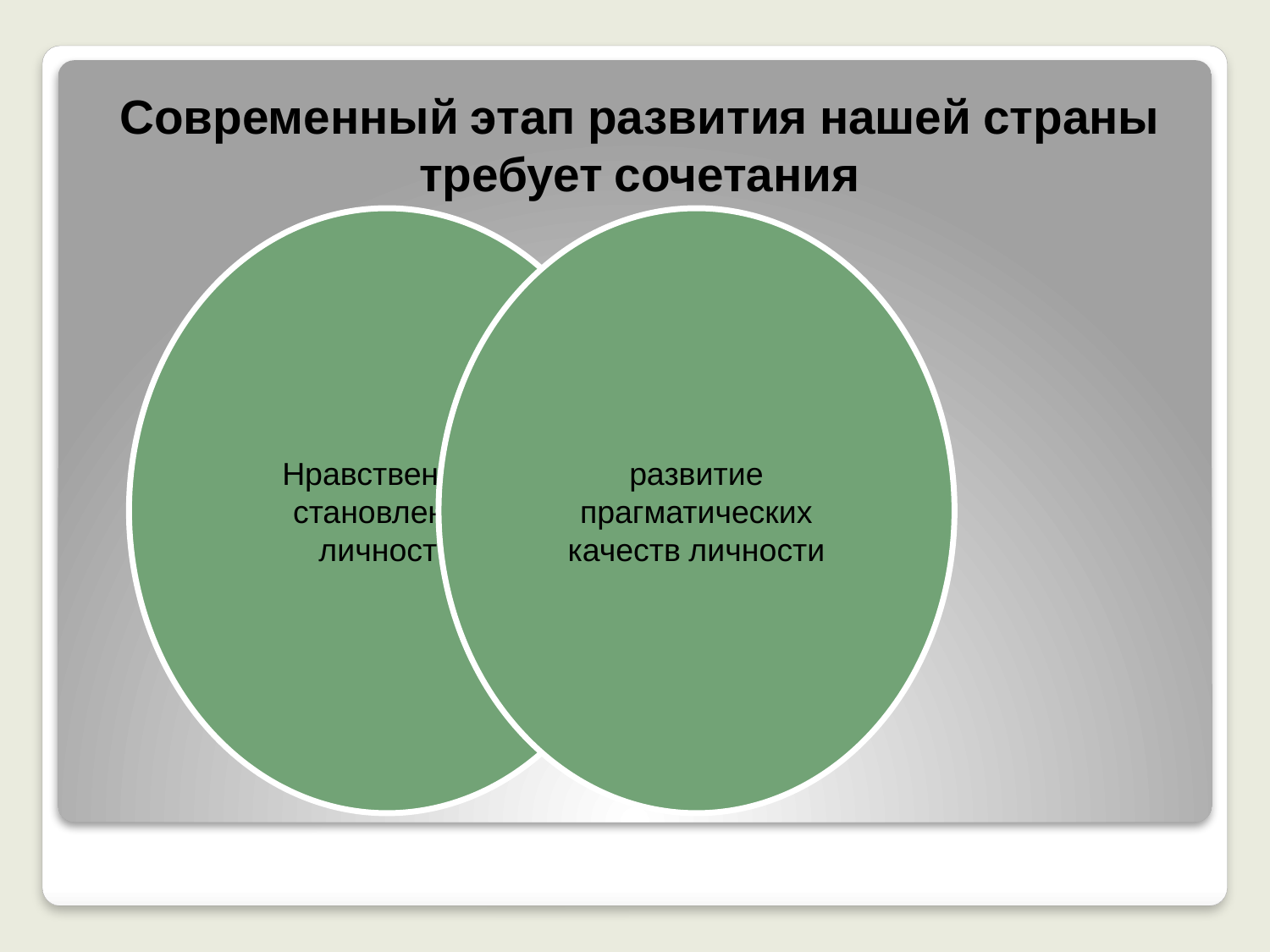

Современный этап развития нашей страны требует сочетания
Нравственное становление личности
развитие прагматических качеств личности